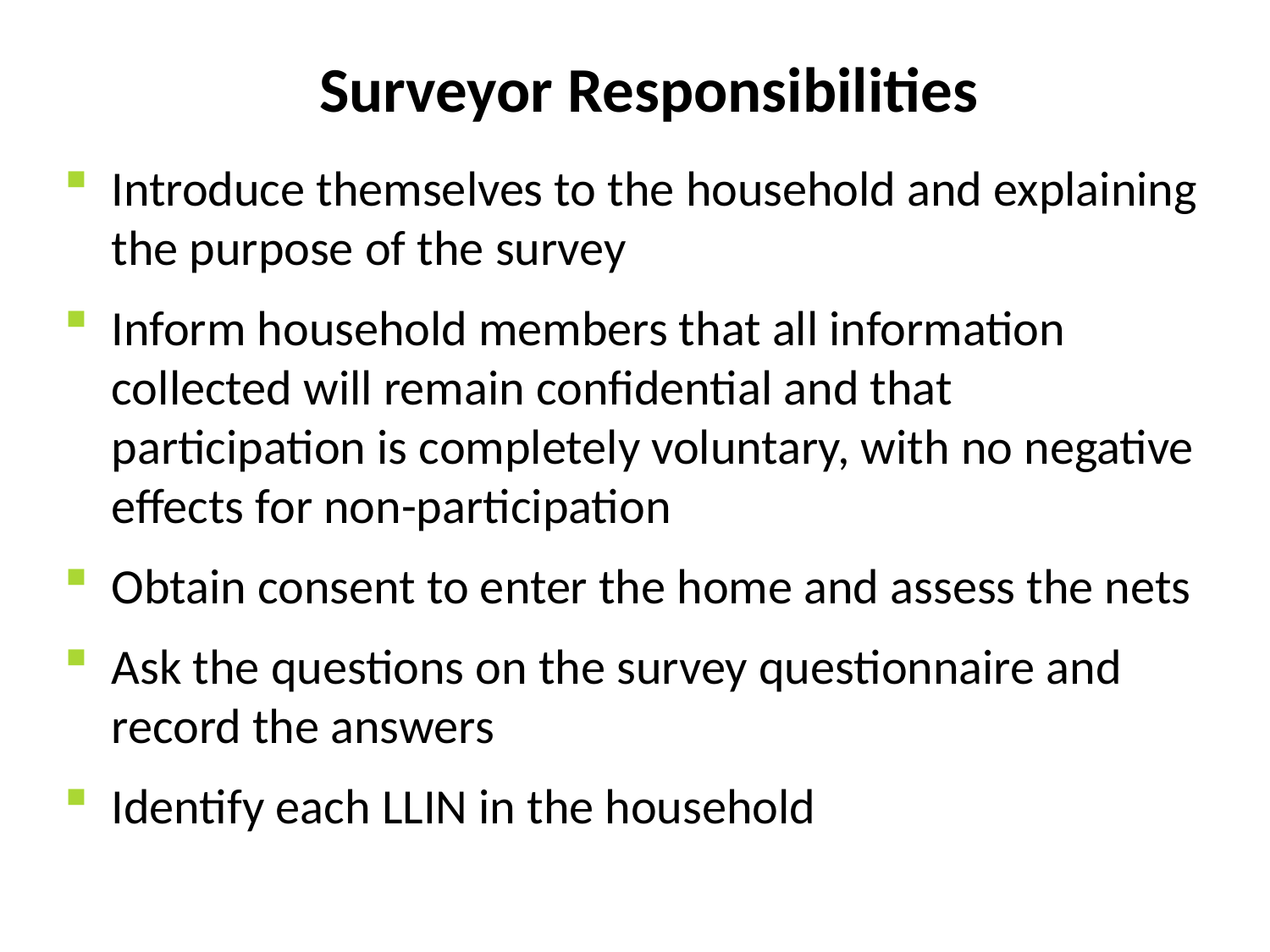

# Surveyor Responsibilities
Introduce themselves to the household and explaining the purpose of the survey
Inform household members that all information collected will remain confidential and that participation is completely voluntary, with no negative effects for non-participation
Obtain consent to enter the home and assess the nets
Ask the questions on the survey questionnaire and record the answers
Identify each LLIN in the household